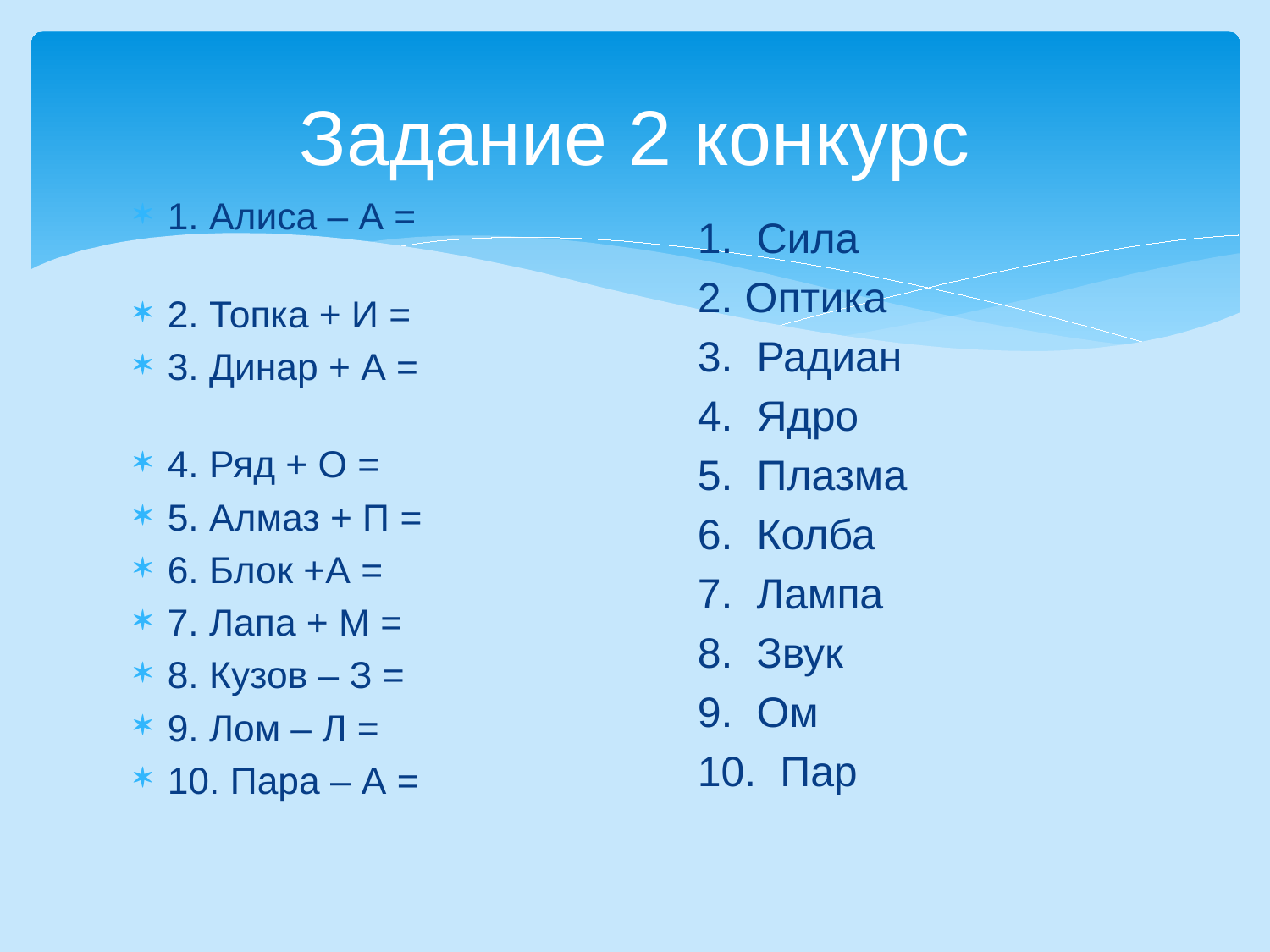

# Задание 2 конкурс
1. Алиса – А =
2. Топка + И =
3. Динар + А =
4. Ряд + О =
5. Алмаз + П =
6. Блок +А =
7. Лапа + М =
8. Кузов – З =
9. Лом – Л =
10. Пара – А =

1.  Сила
2. Оптика
3.  Радиан
4.  Ядро
5.  Плазма
6.  Колба
7.  Лампа
8.  Звук
9.  Ом
10.  Пар